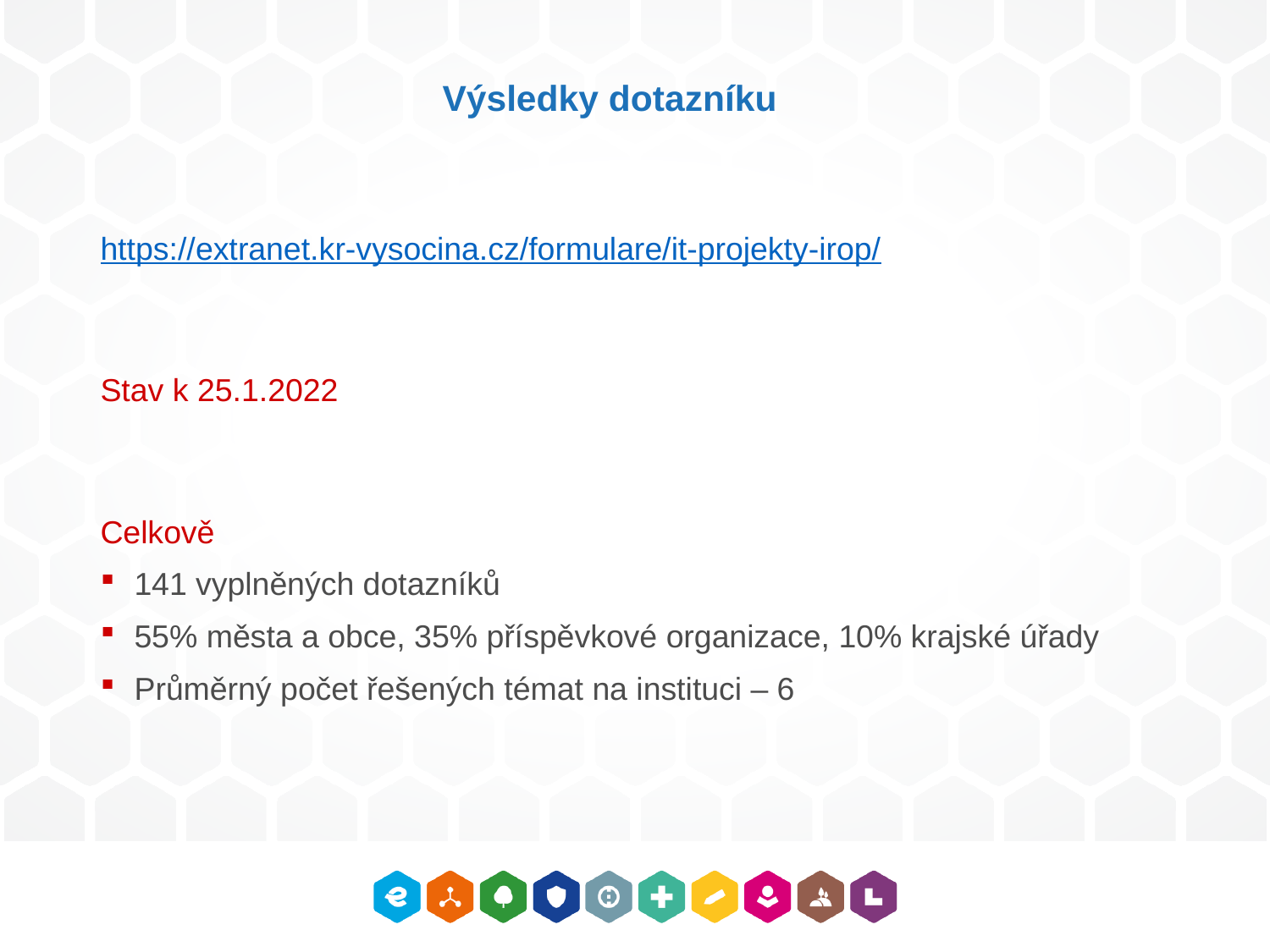

# Výsledky dotazníku

https://extranet.kr-vysocina.cz/formulare/it-projekty-irop/

Stav k 25.1.2022

Celkově
141 vyplněných dotazníků
55% města a obce, 35% příspěvkové organizace, 10% krajské úřady
Průměrný počet řešených témat na instituci – 6